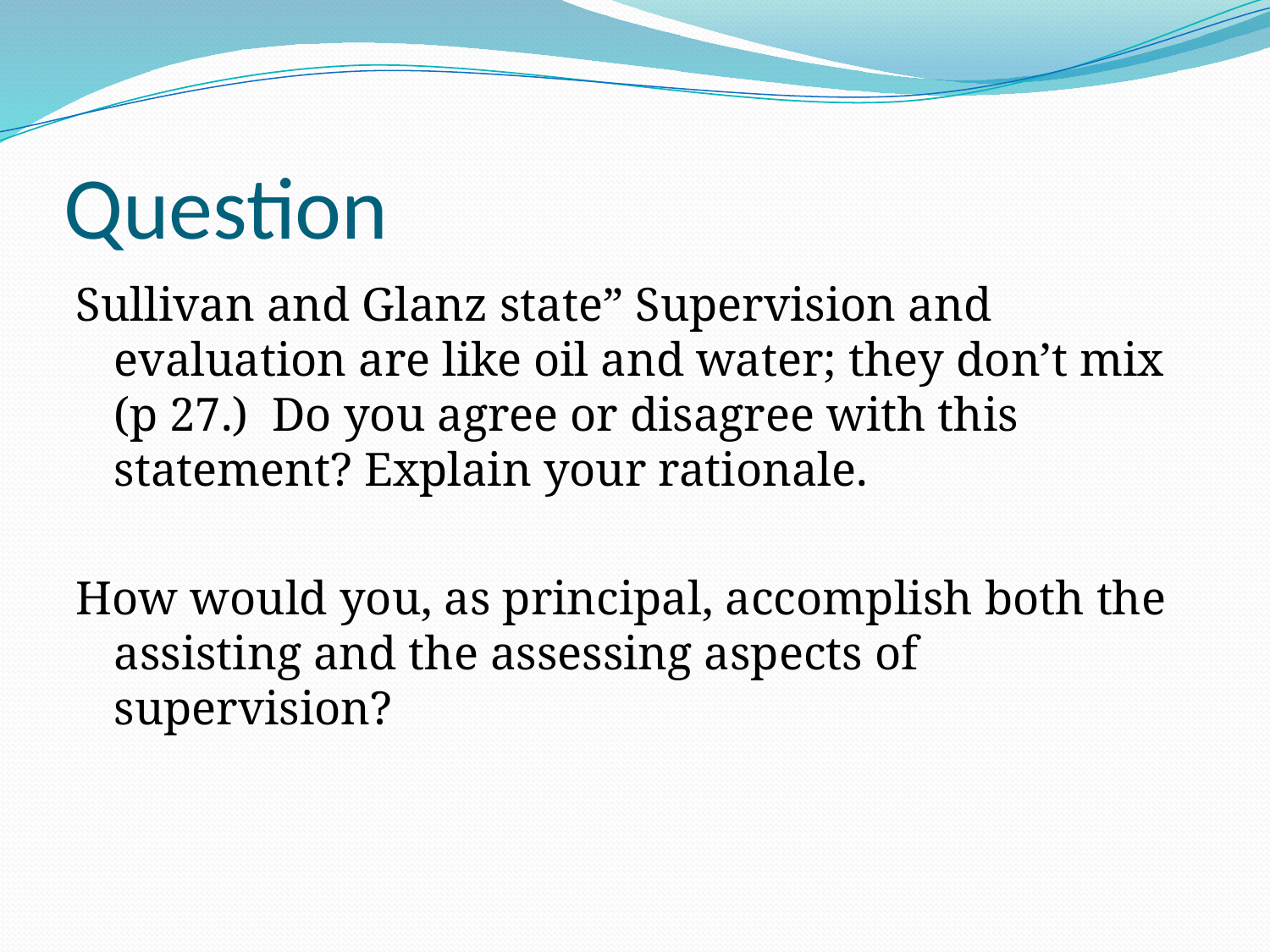

# Question
Sullivan and Glanz state” Supervision and evaluation are like oil and water; they don’t mix (p 27.)  Do you agree or disagree with this statement? Explain your rationale.

How would you, as principal, accomplish both the assisting and the assessing aspects of supervision?